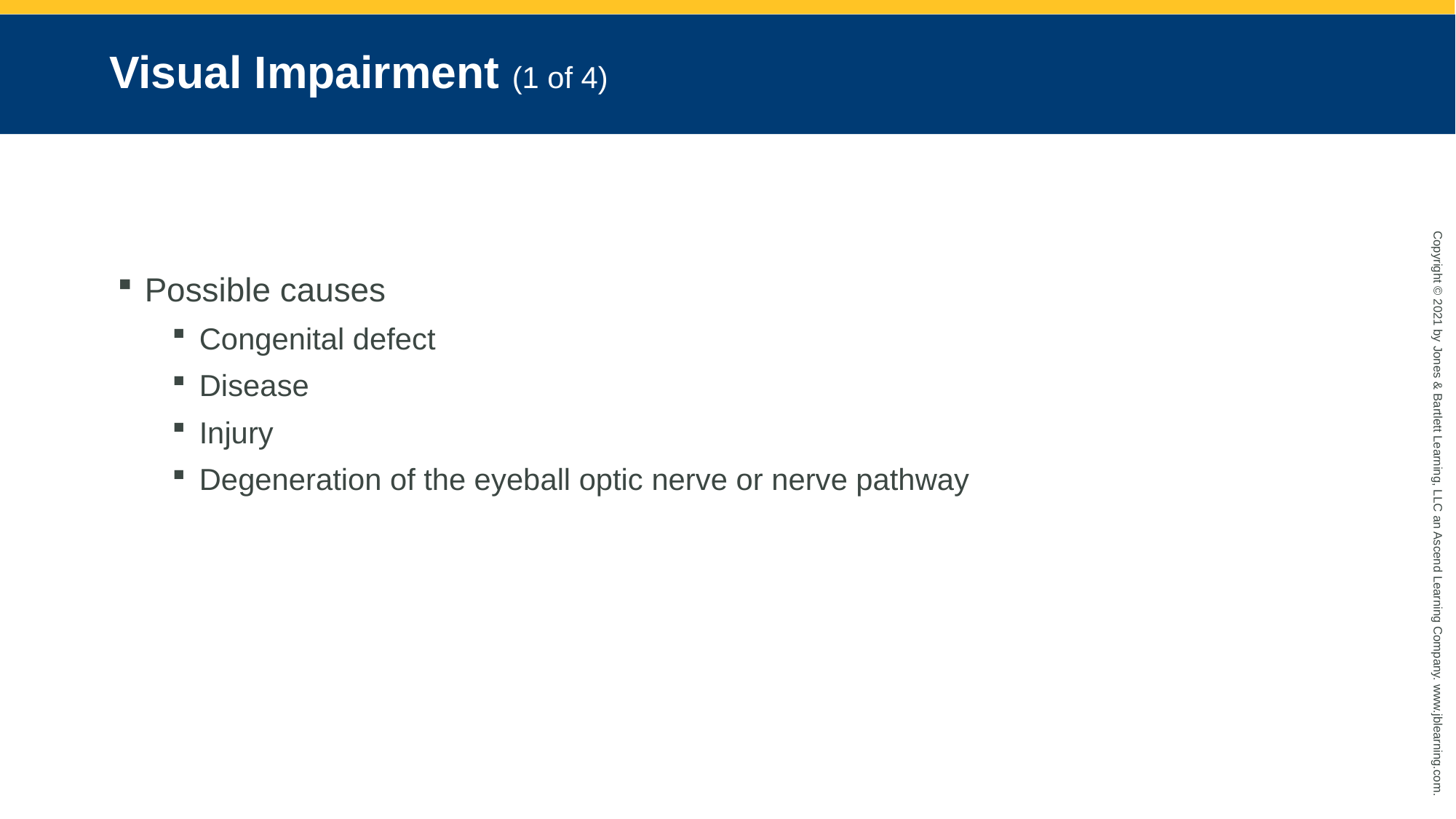

# Visual Impairment (1 of 4)
Possible causes
Congenital defect
Disease
Injury
Degeneration of the eyeball optic nerve or nerve pathway